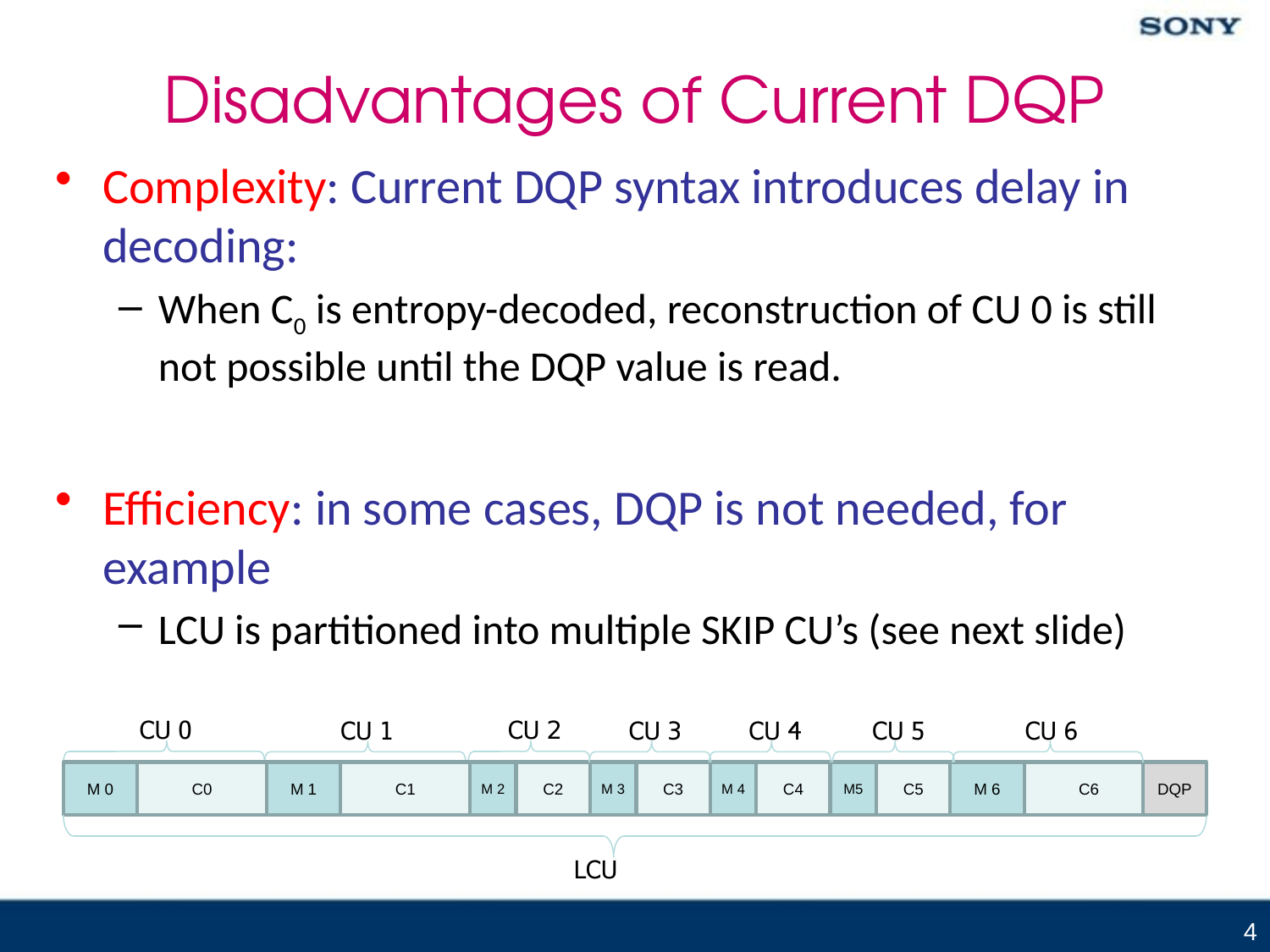

# Disadvantages of Current DQP
Complexity: Current DQP syntax introduces delay in decoding:
When C0 is entropy-decoded, reconstruction of CU 0 is still not possible until the DQP value is read.

Efficiency: in some cases, DQP is not needed, for example
LCU is partitioned into multiple SKIP CU’s (see next slide)

CU 0

CU 2

CU 1

CU 3

CU 4

CU 5

CU 6
M 0
C0
M 1
C1
M 2
C2
M 3
C3
M 4
C4
M5
C5
M 6
C6

LCU
DQP
4